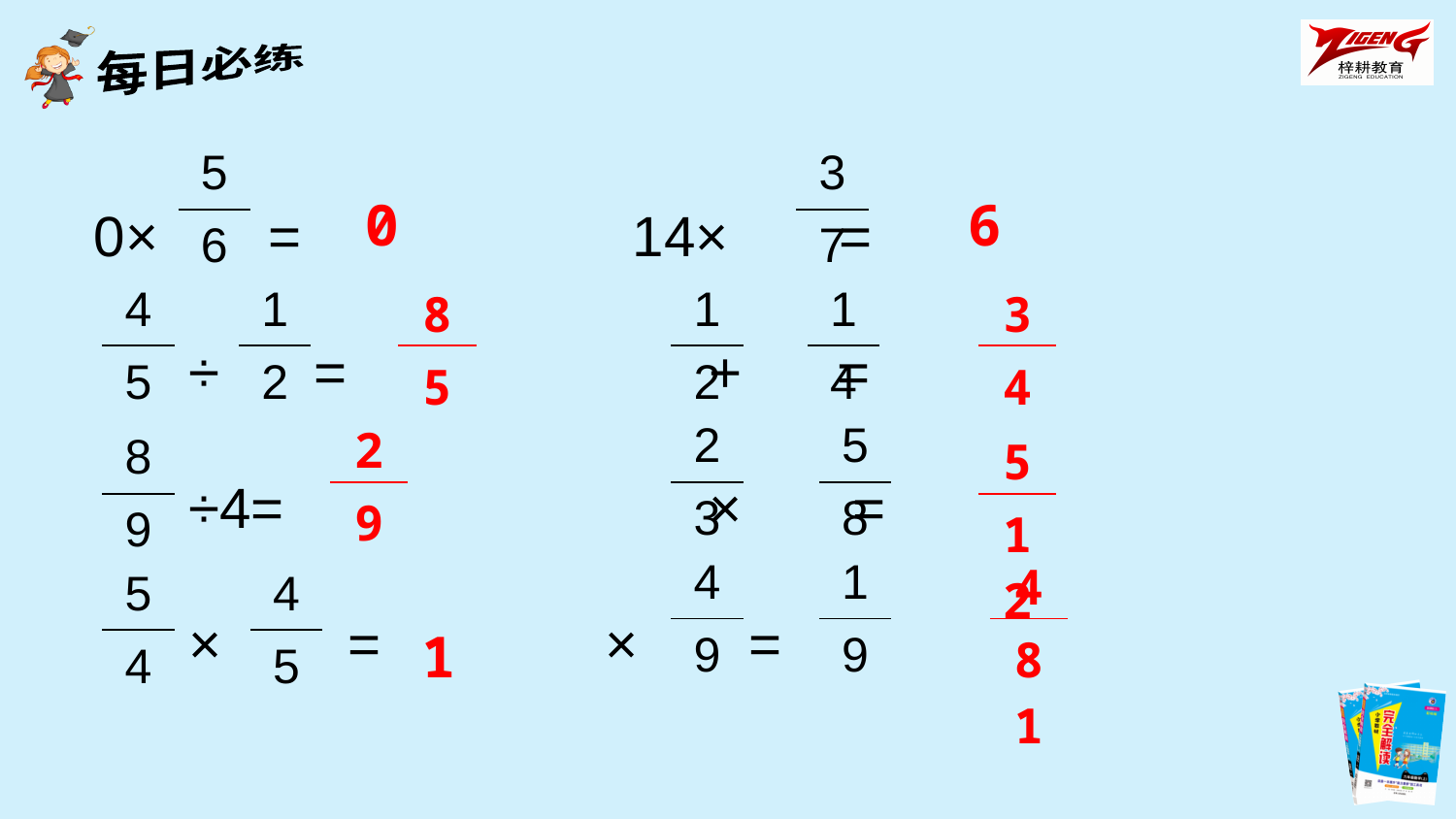

0×       =                     14×       =
      ÷      =                       +      =
      ÷4=                           ×       =
      ×        =	              ×       =
| 5 |
| --- |
| 6 |
| 3 |
| --- |
| 7 |
0
6
| 4 |
| --- |
| 5 |
| 1 |
| --- |
| 2 |
| 8 |
| --- |
| 5 |
| 1 |
| --- |
| 2 |
| 1 |
| --- |
| 4 |
| 3 |
| --- |
| 4 |
| 2 |
| --- |
| 9 |
| 2 |
| --- |
| 3 |
| 5 |
| --- |
| 8 |
| 8 |
| --- |
| 9 |
| 5 |
| --- |
| 12 |
| 4 |
| --- |
| 9 |
| 1 |
| --- |
| 9 |
| 4 |
| --- |
| 81 |
| 5 |
| --- |
| 4 |
| 4 |
| --- |
| 5 |
1